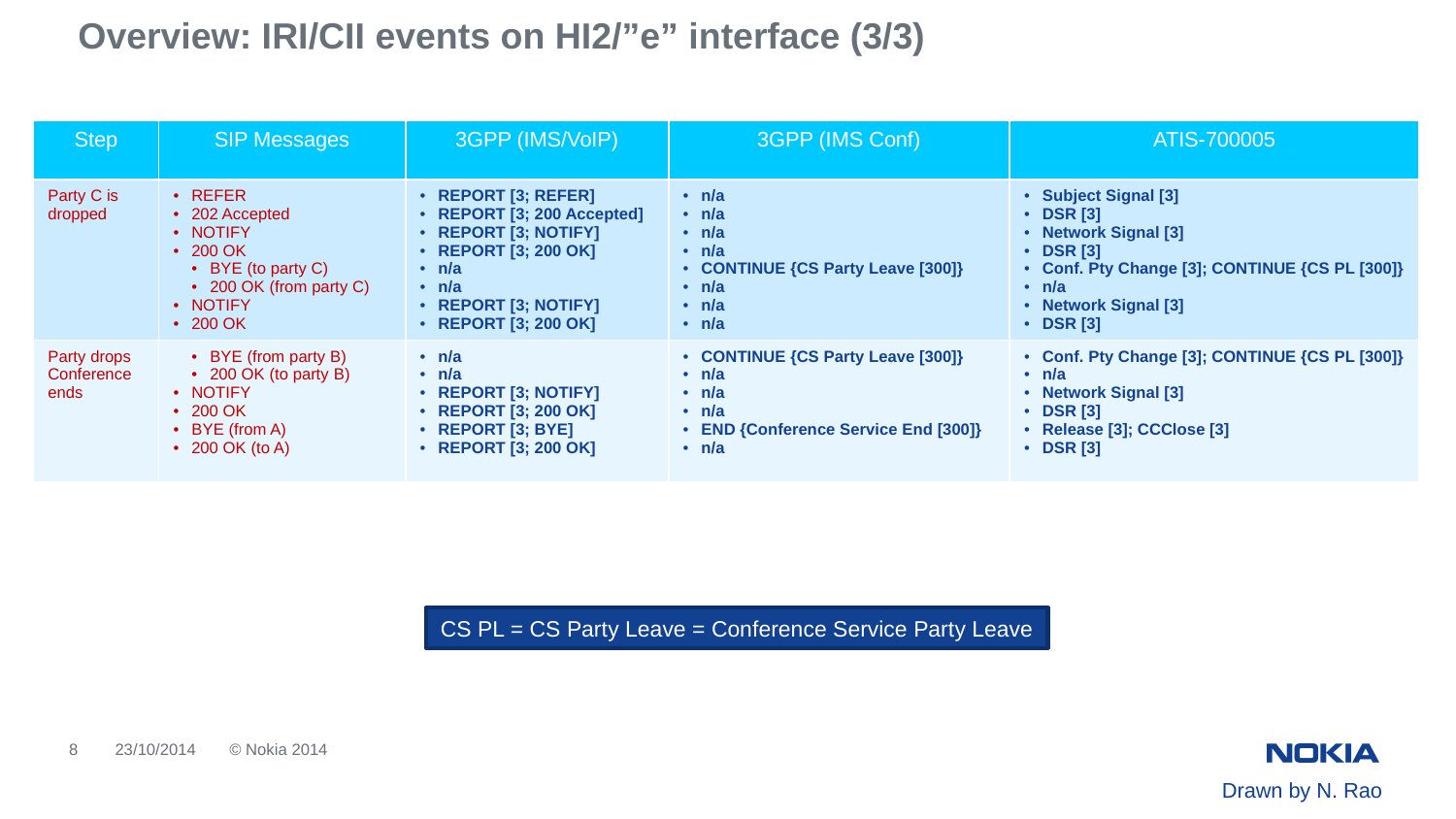

Overview: IRI/CII events on HI2/”e” interface (3/3)
| Step | SIP Messages | 3GPP (IMS/VoIP) | 3GPP (IMS Conf) | ATIS-700005 |
| --- | --- | --- | --- | --- |
| Party C is dropped | REFER 202 Accepted NOTIFY 200 OK BYE (to party C) 200 OK (from party C) NOTIFY 200 OK | REPORT [3; REFER] REPORT [3; 200 Accepted] REPORT [3; NOTIFY] REPORT [3; 200 OK] n/a n/a REPORT [3; NOTIFY] REPORT [3; 200 OK] | n/a n/a n/a n/a CONTINUE {CS Party Leave [300]} n/a n/a n/a | Subject Signal [3] DSR [3] Network Signal [3] DSR [3] Conf. Pty Change [3]; CONTINUE {CS PL [300]} n/a Network Signal [3] DSR [3] |
| Party drops Conference ends | BYE (from party B) 200 OK (to party B) NOTIFY 200 OK BYE (from A) 200 OK (to A) | n/a n/a REPORT [3; NOTIFY] REPORT [3; 200 OK] REPORT [3; BYE] REPORT [3; 200 OK] | CONTINUE {CS Party Leave [300]} n/a n/a n/a END {Conference Service End [300]} n/a | Conf. Pty Change [3]; CONTINUE {CS PL [300]} n/a Network Signal [3] DSR [3] Release [3]; CCClose [3] DSR [3] |
CS PL = CS Party Leave = Conference Service Party Leave